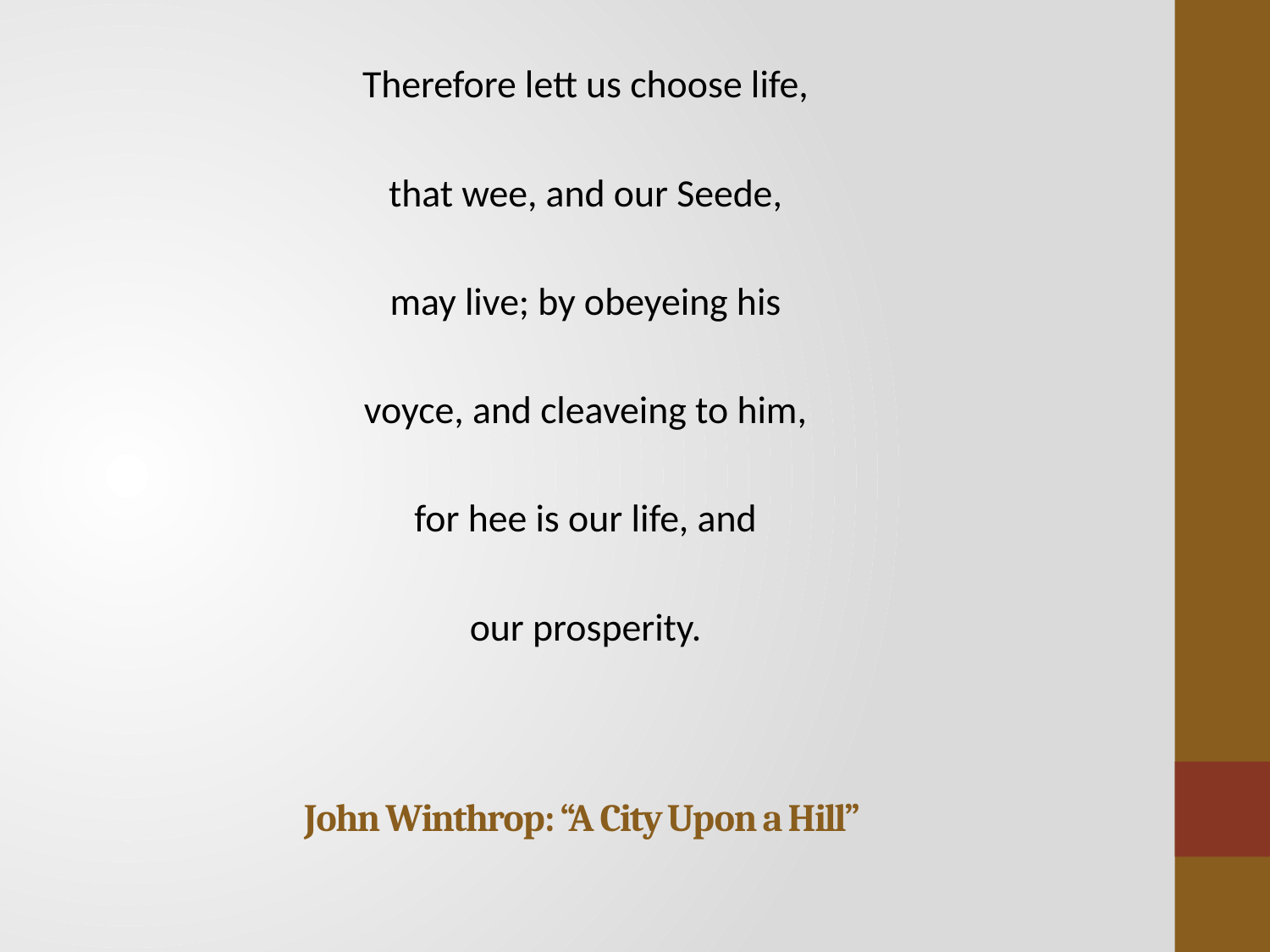

Therefore lett us choose life,

that wee, and our Seede,

may live; by obeyeing his

voyce, and cleaveing to him,

for hee is our life, and

our prosperity.

# John Winthrop: “A City Upon a Hill”